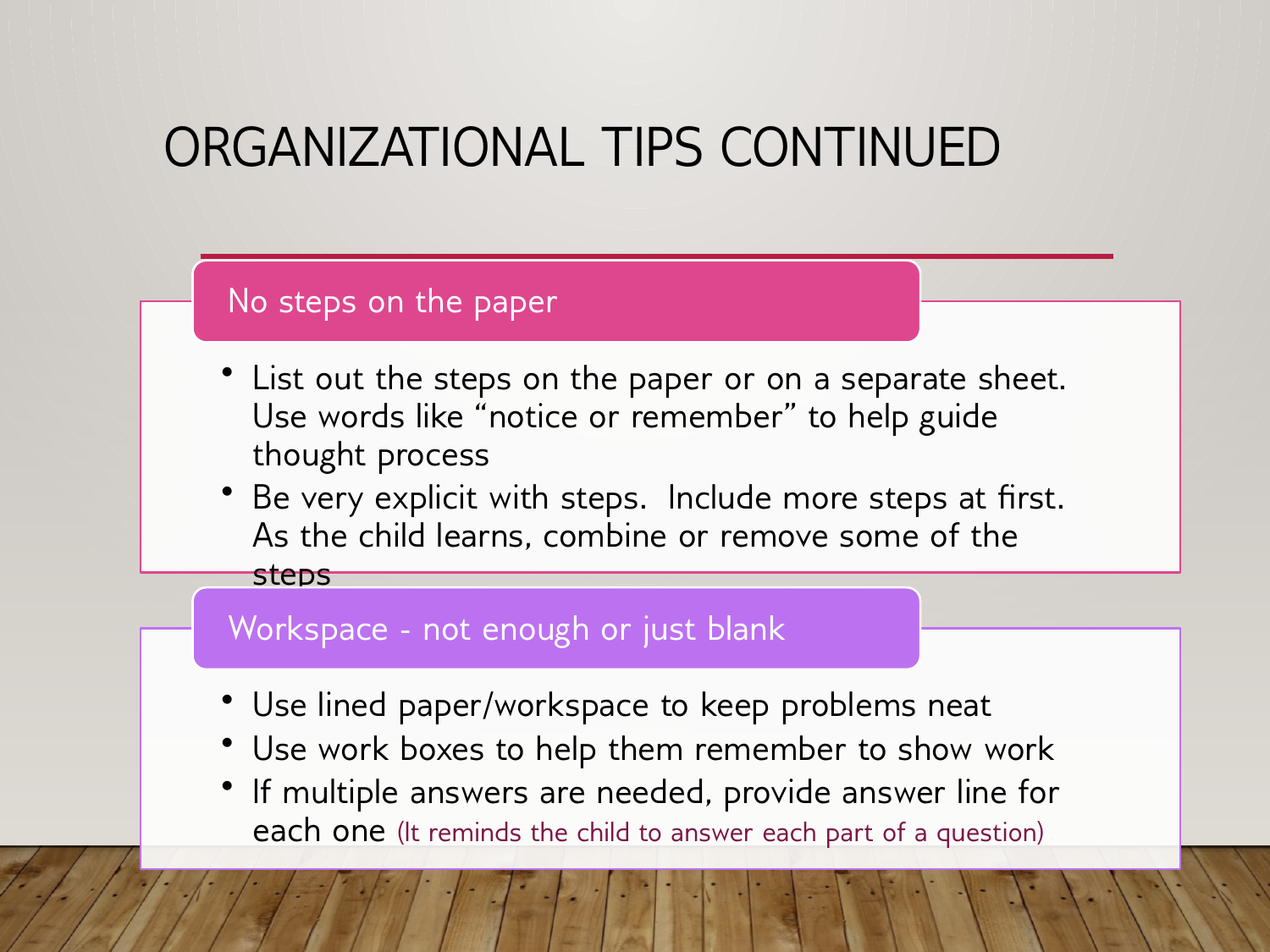

# Organizational Tips Continued
List out the steps on the paper or on a separate sheet.  Use words like “notice or remember” to help guide thought process
Be very explicit with steps.  Include more steps at first.  As the child learns, combine or remove some of the steps
No steps on the paper
Use lined paper/workspace to keep problems neat
Use work boxes to help them remember to show work
If multiple answers are needed, provide answer line for each one (It reminds the child to answer each part of a question)
Workspace - not enough or just blank